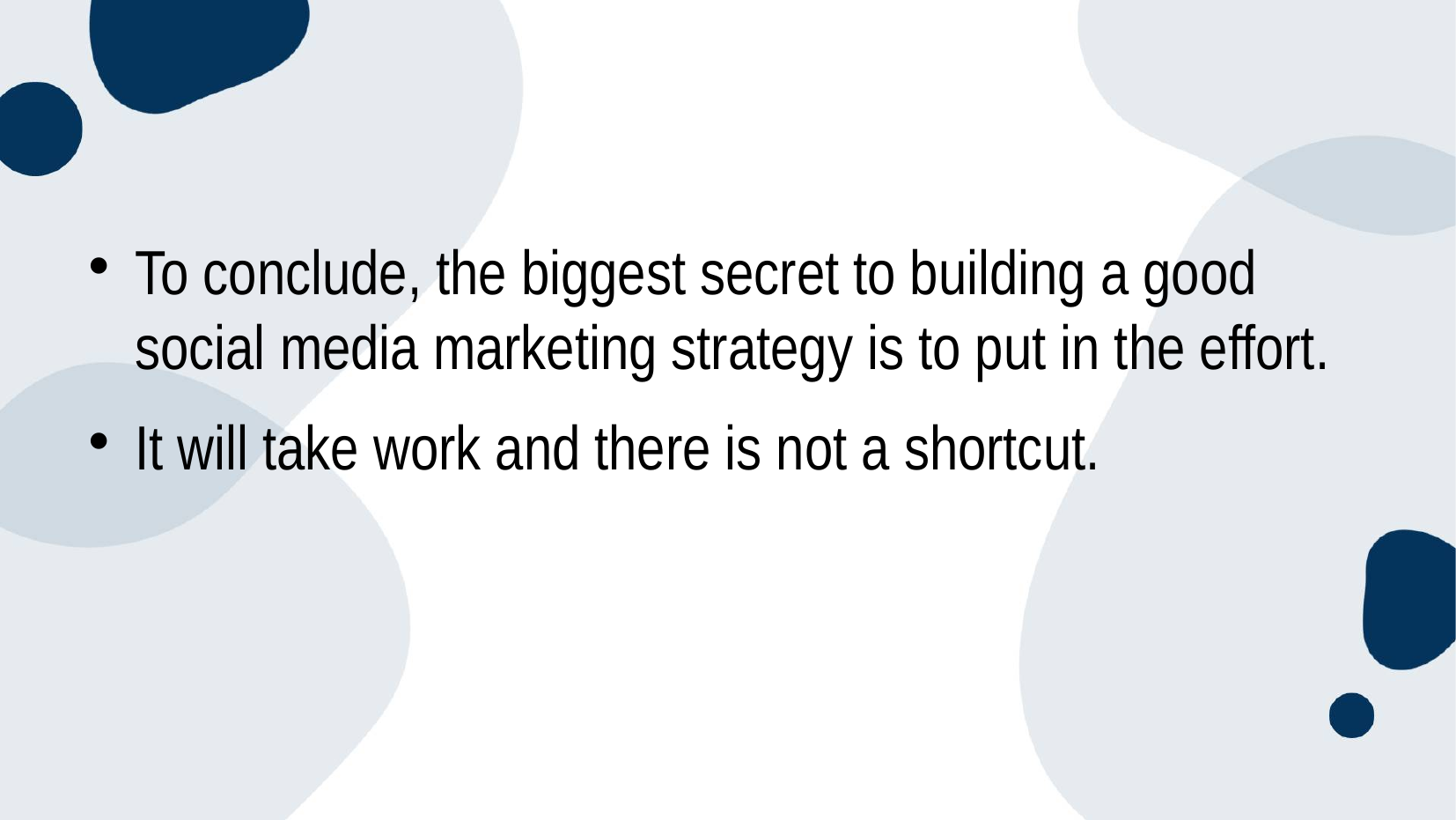

To conclude, the biggest secret to building a good social media marketing strategy is to put in the effort.
It will take work and there is not a shortcut.